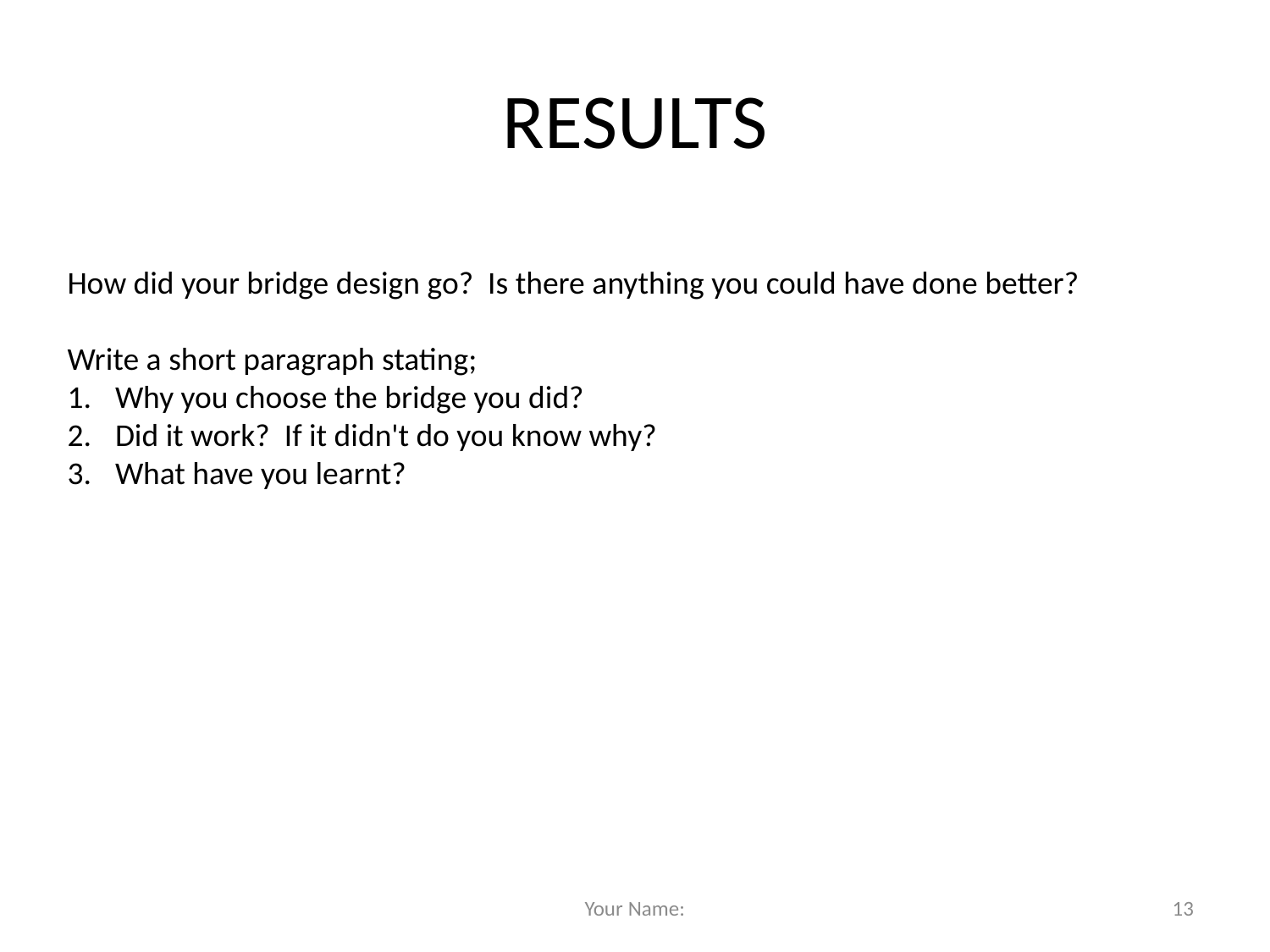

# RESULTS
How did your bridge design go?  Is there anything you could have done better?

Write a short paragraph stating;
Why you choose the bridge you did?
Did it work?  If it didn't do you know why?
What have you learnt?
Your Name:
13